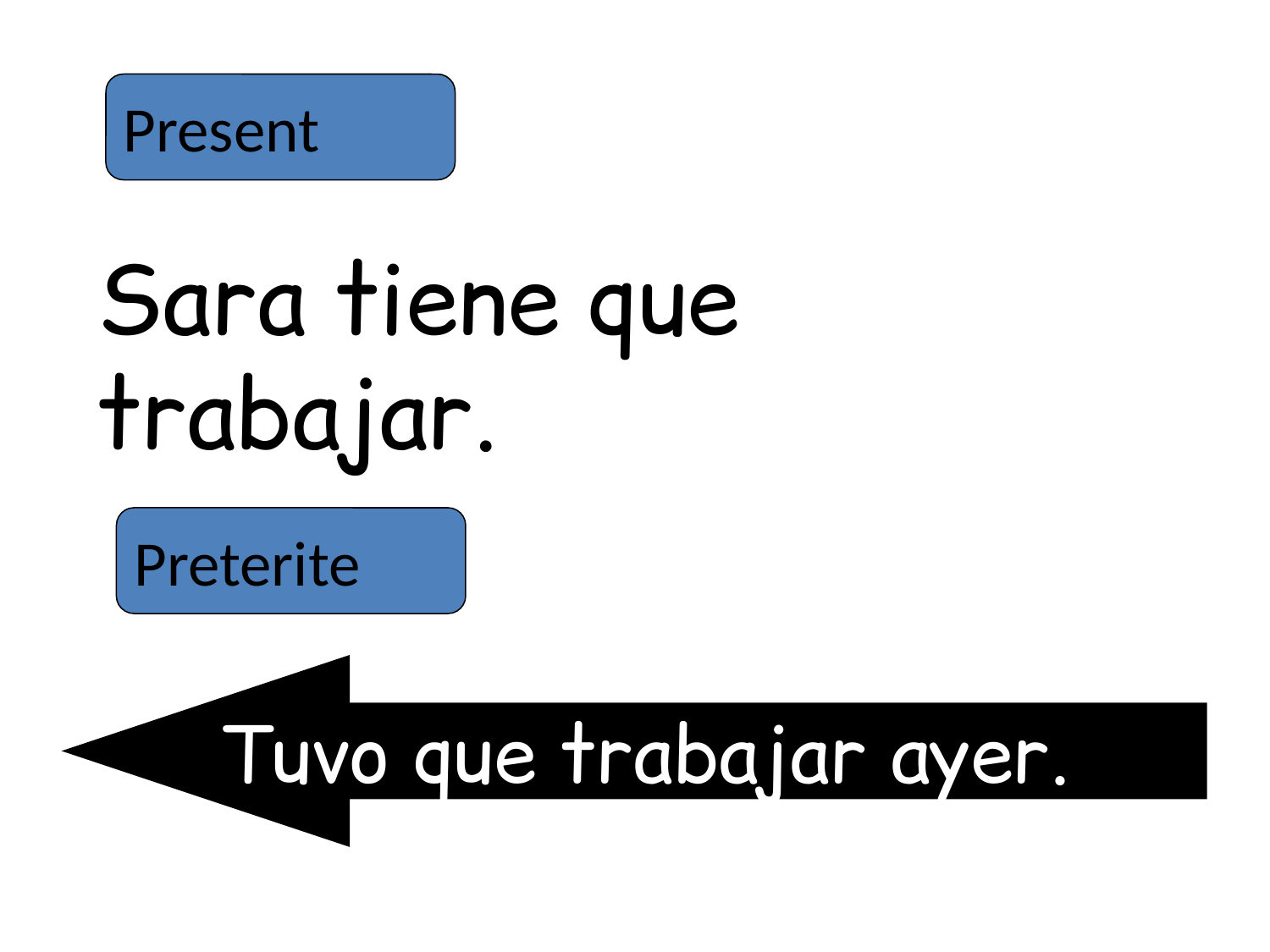

Present
Sara tiene que trabajar.
Preterite
Tuvo que trabajar ayer.